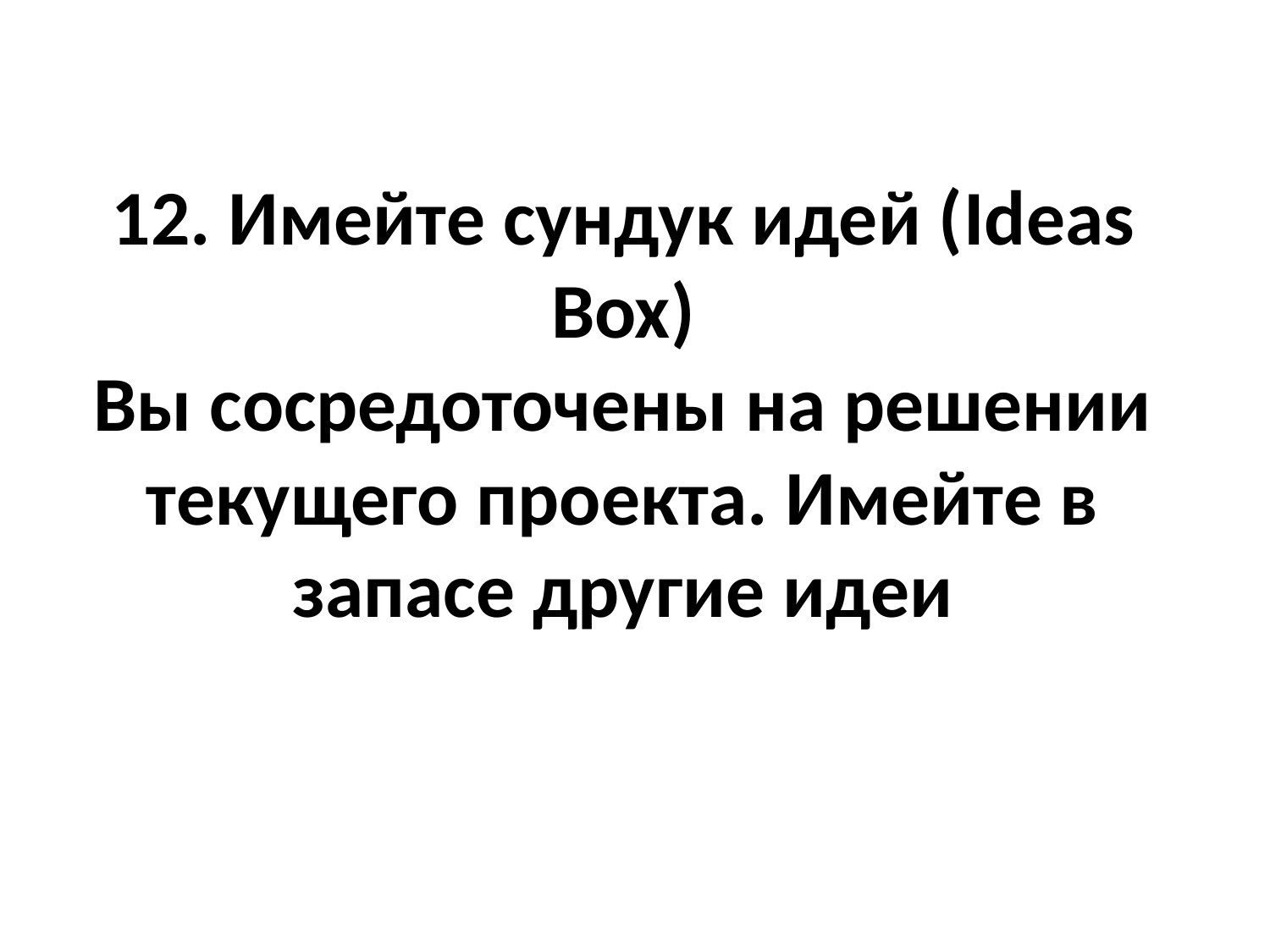

# 12. Имейте сундук идей (Ideas Box) Вы сосредоточены на решении текущего проекта. Имейте в запасе другие идеи